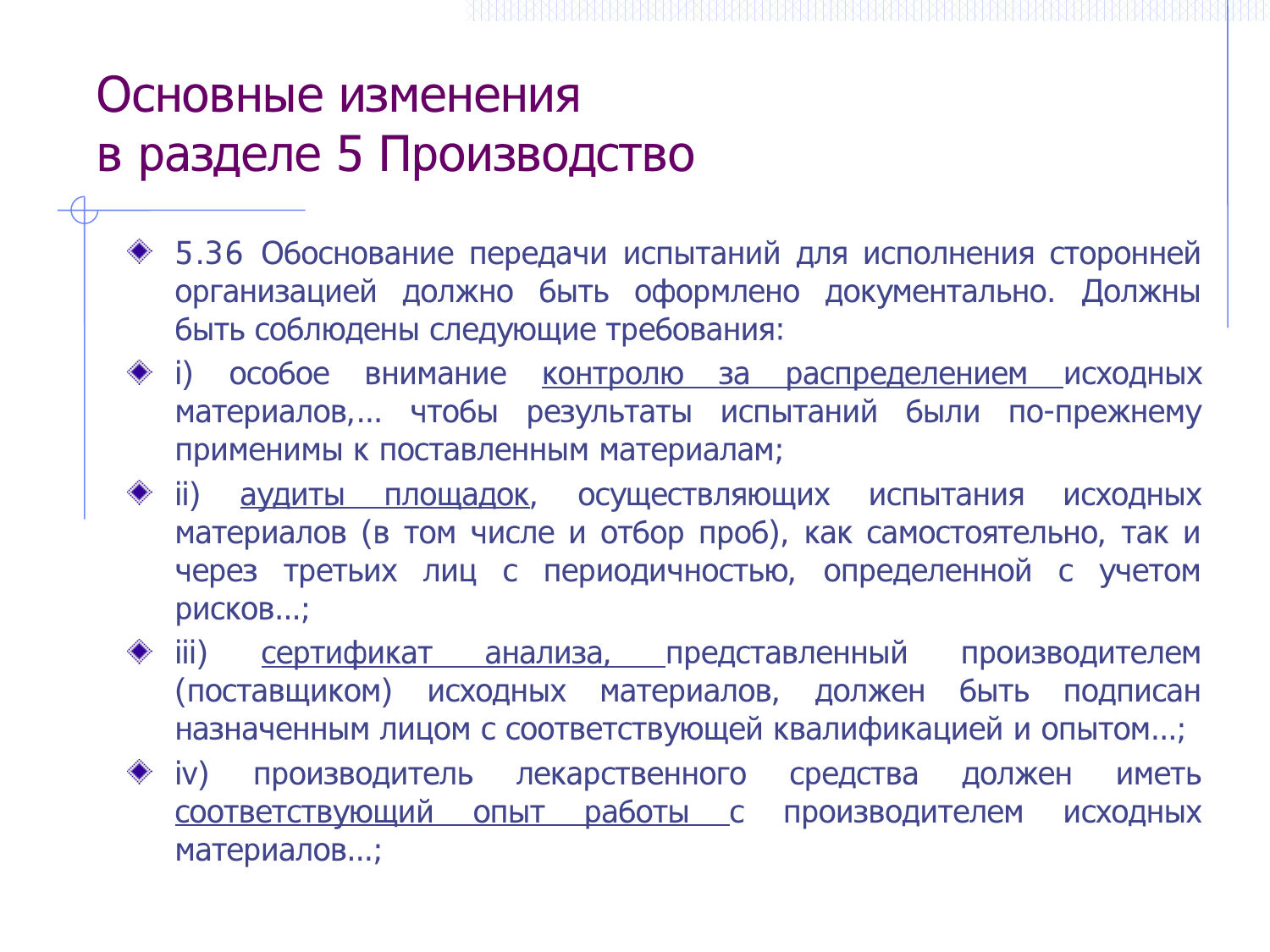

Основные изменения
в разделе 5 Производство
5.36 Обоснование передачи испытаний для исполнения сторонней организацией должно быть оформлено документально. Должны быть соблюдены следующие требования:
i) особое внимание контролю за распределением исходных материалов,… чтобы результаты испытаний были по-прежнему применимы к поставленным материалам;
ii) аудиты площадок, осуществляющих испытания исходных материалов (в том числе и отбор проб), как самостоятельно, так и через третьих лиц с периодичностью, определенной с учетом рисков…;
iii) сертификат анализа, представленный производителем (поставщиком) исходных материалов, должен быть подписан назначенным лицом с соответствующей квалификацией и опытом…;
iv) производитель лекарственного средства должен иметь соответствующий опыт работы с производителем исходных материалов…;